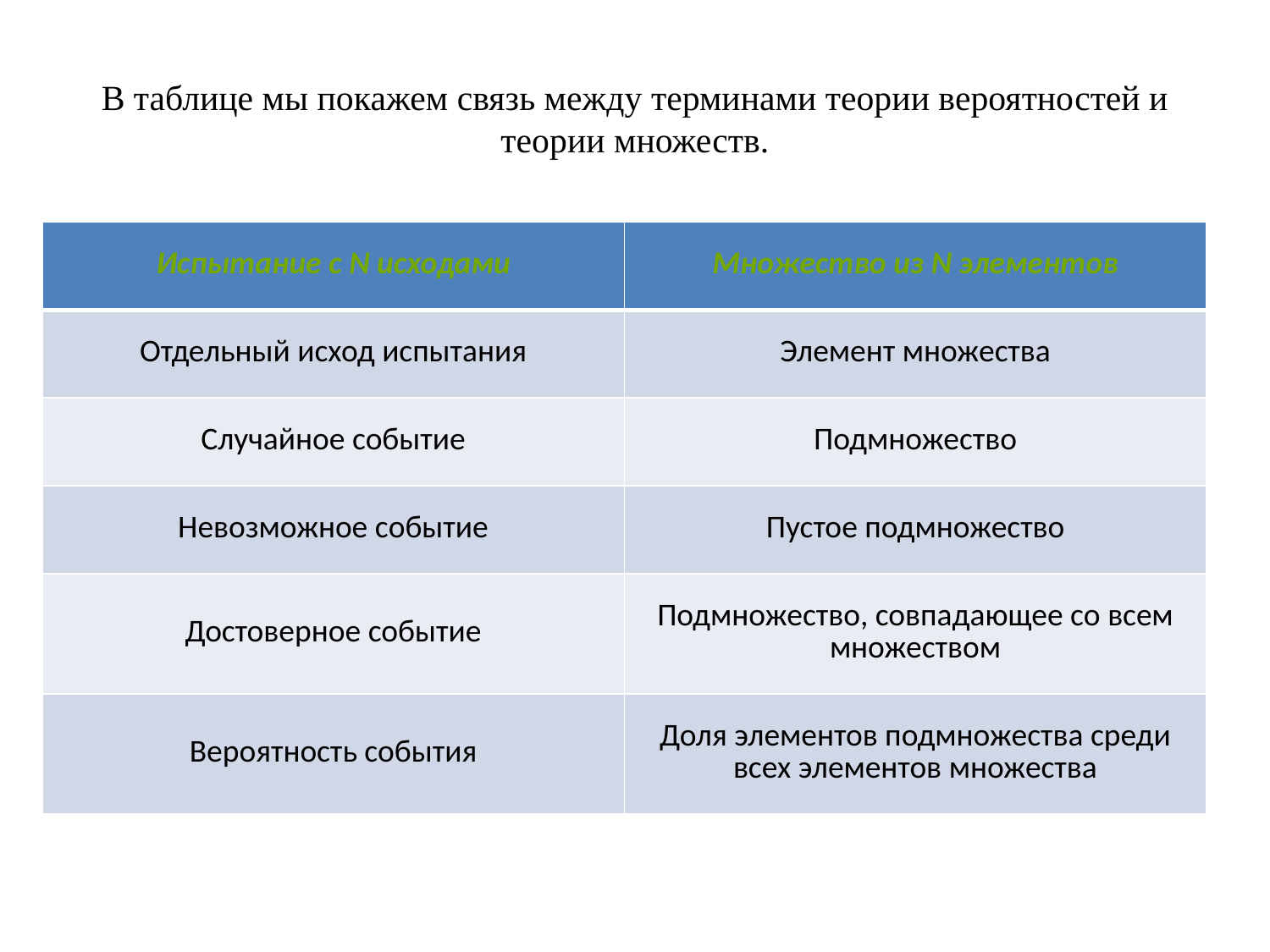

# В таблице мы покажем связь между терминами теории вероятностей и теории множеств.
| Испытание с N исходами | Множество из N элементов |
| --- | --- |
| Отдельный исход испытания | Элемент множества |
| Случайное событие | Подмножество |
| Невозможное событие | Пустое подмножество |
| Достоверное событие | Подмножество, совпадающее со всем множеством |
| Вероятность события | Доля элементов подмножества среди всех элементов множества |